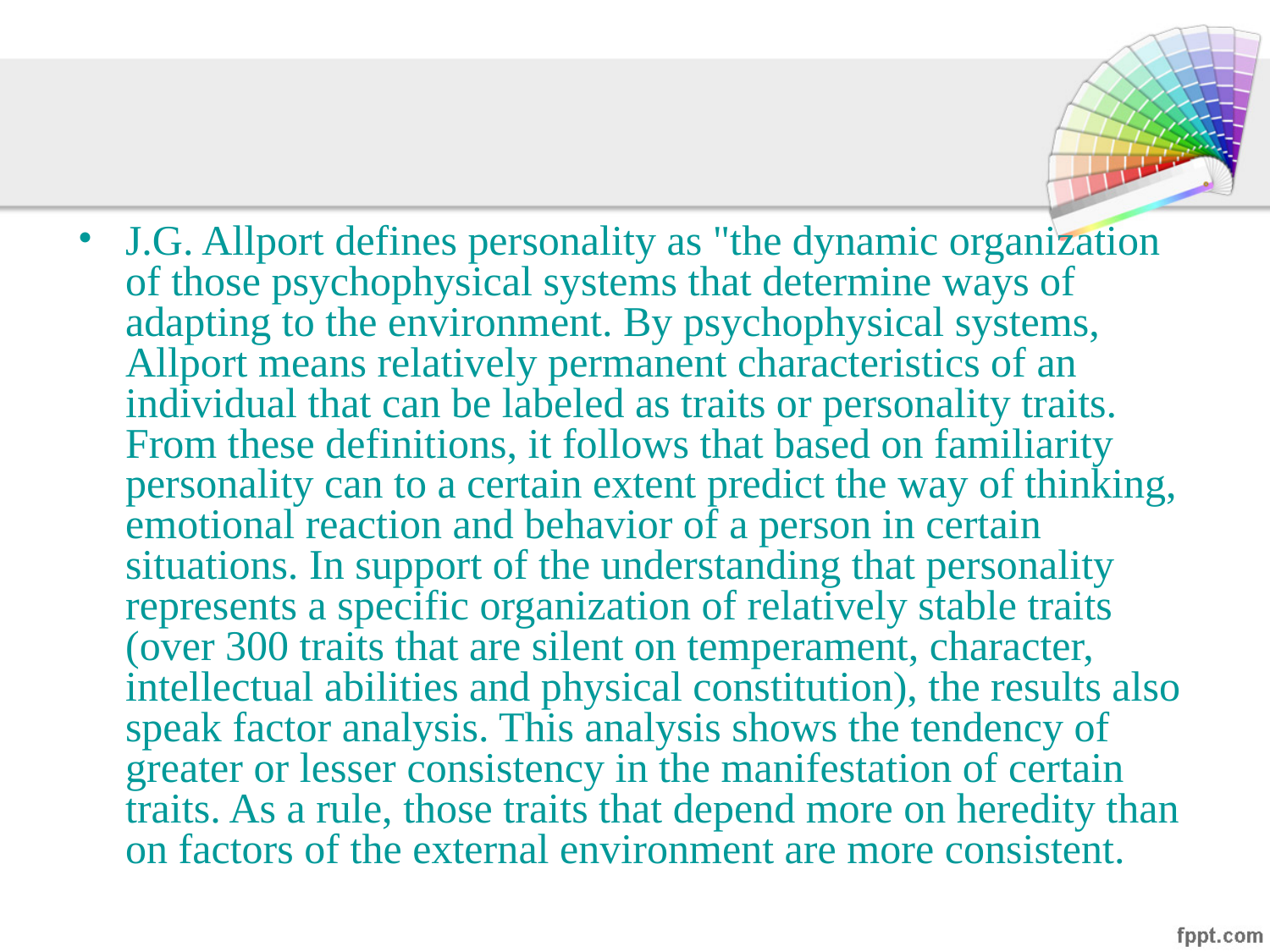

J.G. Allport defines personality as "the dynamic organization of those psychophysical systems that determine ways of adapting to the environment. By psychophysical systems, Allport means relatively permanent characteristics of an individual that can be labeled as traits or personality traits. From these definitions, it follows that based on familiarity personality can to a certain extent predict the way of thinking, emotional reaction and behavior of a person in certain situations. In support of the understanding that personality represents a specific organization of relatively stable traits (over 300 traits that are silent on temperament, character, intellectual abilities and physical constitution), the results also speak factor analysis. This analysis shows the tendency of greater or lesser consistency in the manifestation of certain traits. As a rule, those traits that depend more on heredity than on factors of the external environment are more consistent.